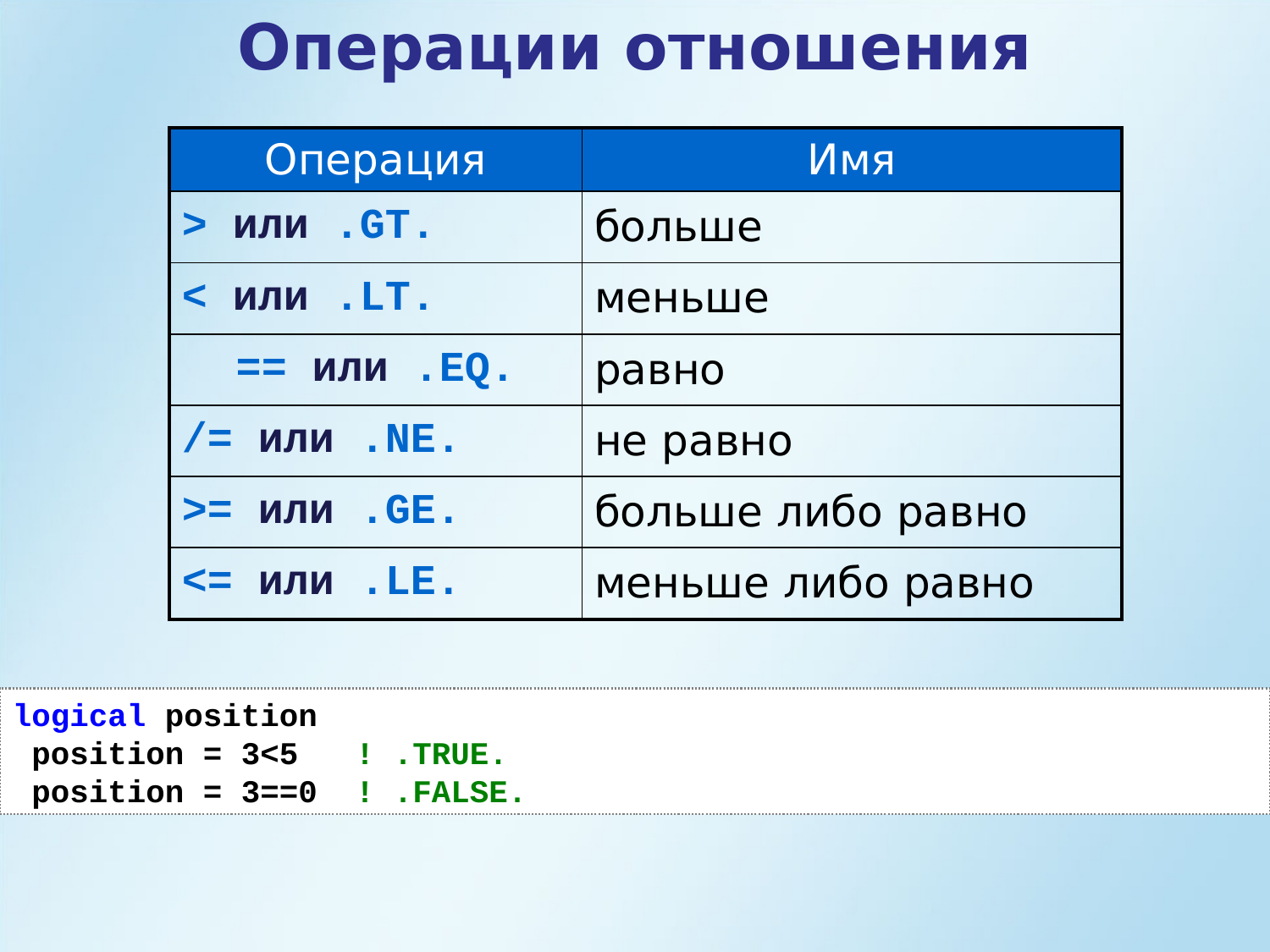

Операции отношения
| Операция | Имя |
| --- | --- |
| > или .GT. | больше |
| < или .LT. | меньше |
| == или .EQ. | равно |
| /= или .NE. | не равно |
| >= или .GE. | больше либо равно |
| <= или .LE. | меньше либо равно |
logical position
 position = 3<5   ! .TRUE.
 position = 3==0  ! .FALSE.